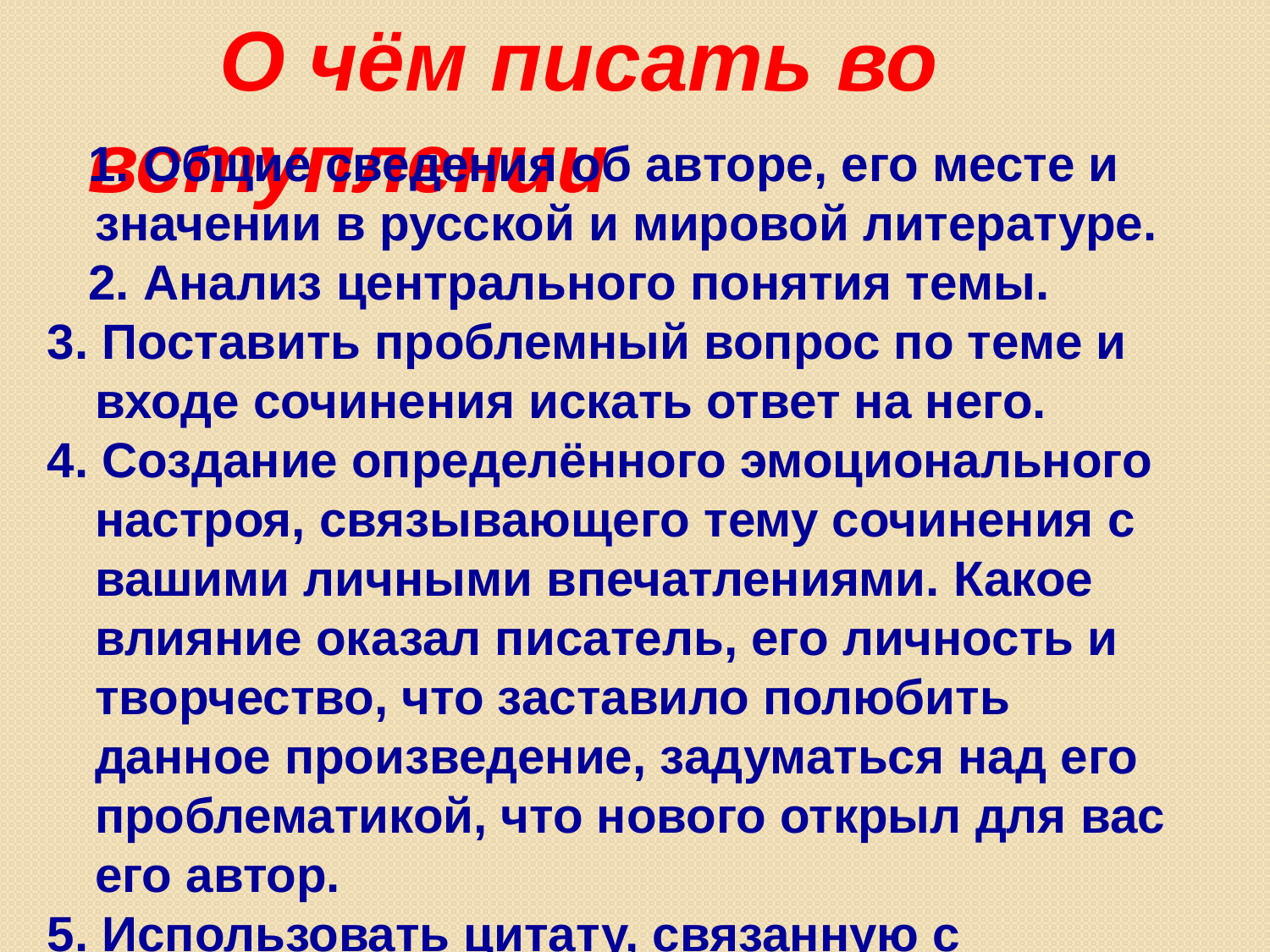

О чём писать во вступлении
   1. Общие сведения об авторе, его месте и значении в русской и мировой литературе.
   2. Анализ центрального понятия темы.
3. Поставить проблемный вопрос по теме и входе сочинения искать ответ на него.
4. Создание определённого эмоционального настроя, связывающего тему сочинения с вашими личными впечатлениями. Какое влияние оказал писатель, его личность и творчество, что заставило полюбить данное произведение, задуматься над его проблематикой, что нового открыл для вас его автор.
5. Использовать цитату, связанную с ключевым понятием темы.